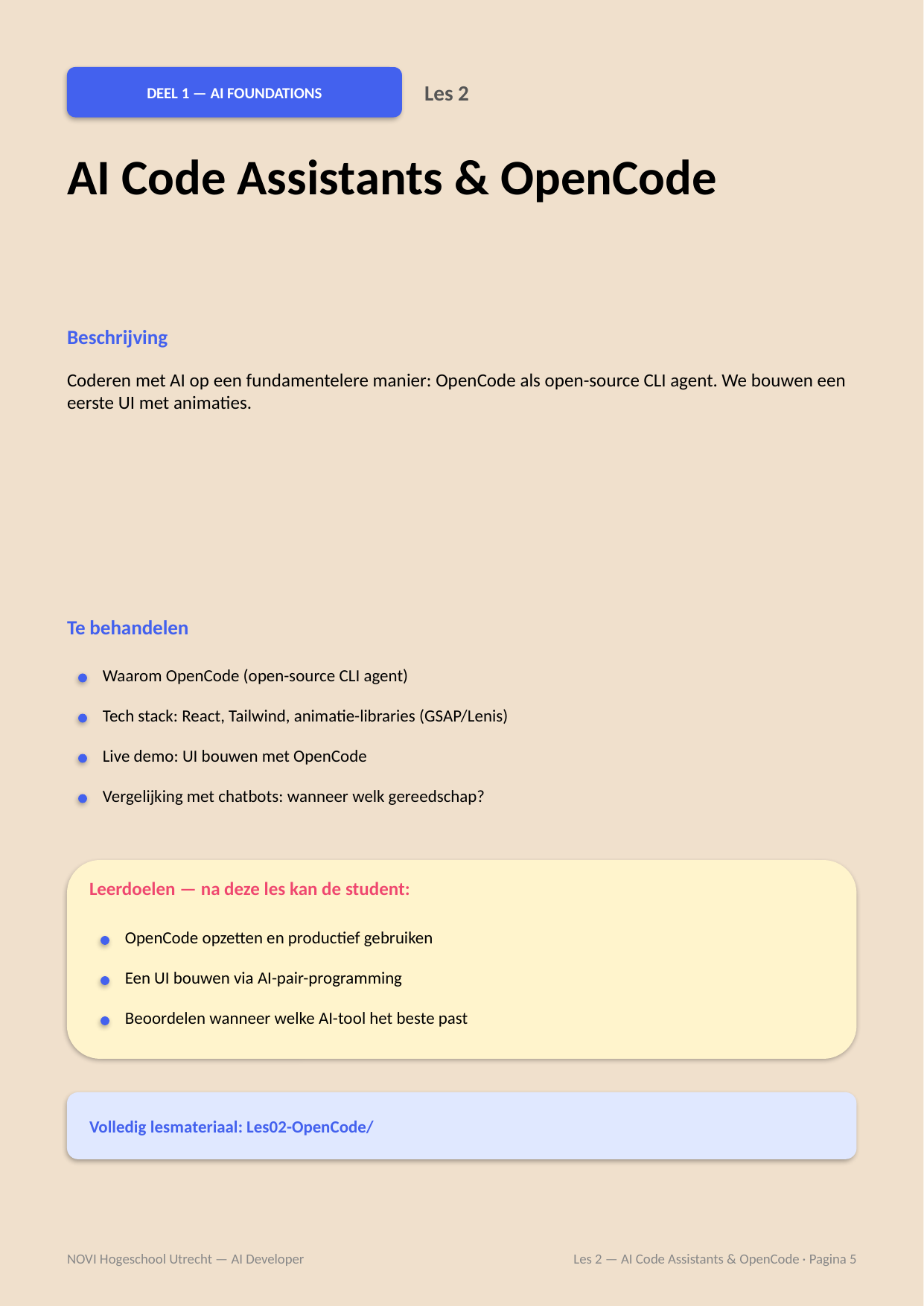

DEEL 1 — AI FOUNDATIONS
Les 2
AI Code Assistants & OpenCode
Beschrijving
Coderen met AI op een fundamentelere manier: OpenCode als open-source CLI agent. We bouwen een eerste UI met animaties.
Te behandelen
Waarom OpenCode (open-source CLI agent)

Tech stack: React, Tailwind, animatie-libraries (GSAP/Lenis)

Live demo: UI bouwen met OpenCode

Vergelijking met chatbots: wanneer welk gereedschap?

Leerdoelen — na deze les kan de student:
OpenCode opzetten en productief gebruiken

Een UI bouwen via AI-pair-programming

Beoordelen wanneer welke AI-tool het beste past

Volledig lesmateriaal: Les02-OpenCode/
NOVI Hogeschool Utrecht — AI Developer
Les 2 — AI Code Assistants & OpenCode · Pagina 5